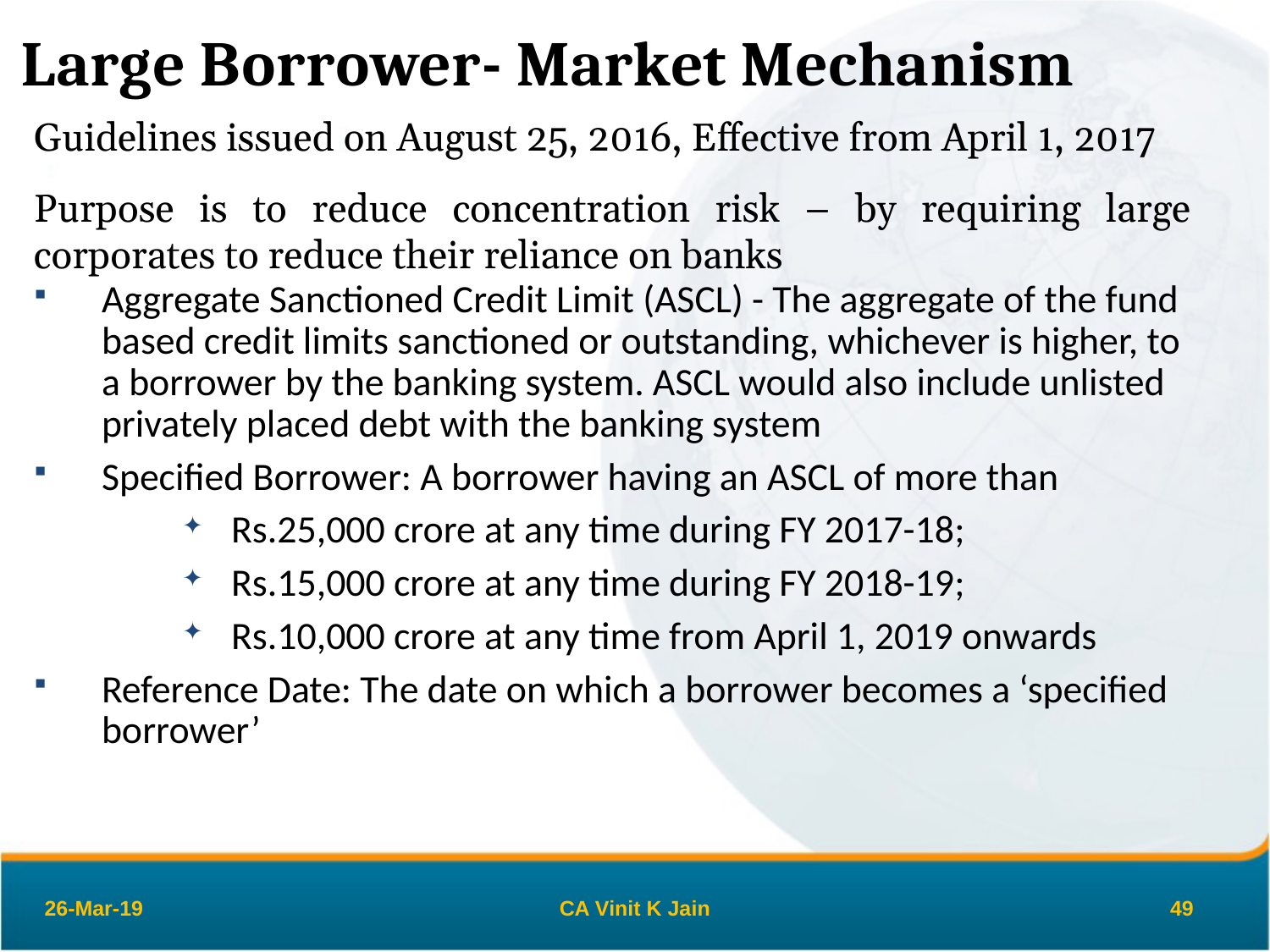

# Large Borrower- Market Mechanism
Guidelines issued on August 25, 2016, Effective from April 1, 2017
Purpose is to reduce concentration risk – by requiring large corporates to reduce their reliance on banks
Aggregate Sanctioned Credit Limit (ASCL) - The aggregate of the fund based credit limits sanctioned or outstanding, whichever is higher, to a borrower by the banking system. ASCL would also include unlisted privately placed debt with the banking system
Specified Borrower: A borrower having an ASCL of more than
Rs.25,000 crore at any time during FY 2017-18;
Rs.15,000 crore at any time during FY 2018-19;
Rs.10,000 crore at any time from April 1, 2019 onwards
Reference Date: The date on which a borrower becomes a ‘specified borrower’

26-Mar-19
CA Vinit K Jain
49